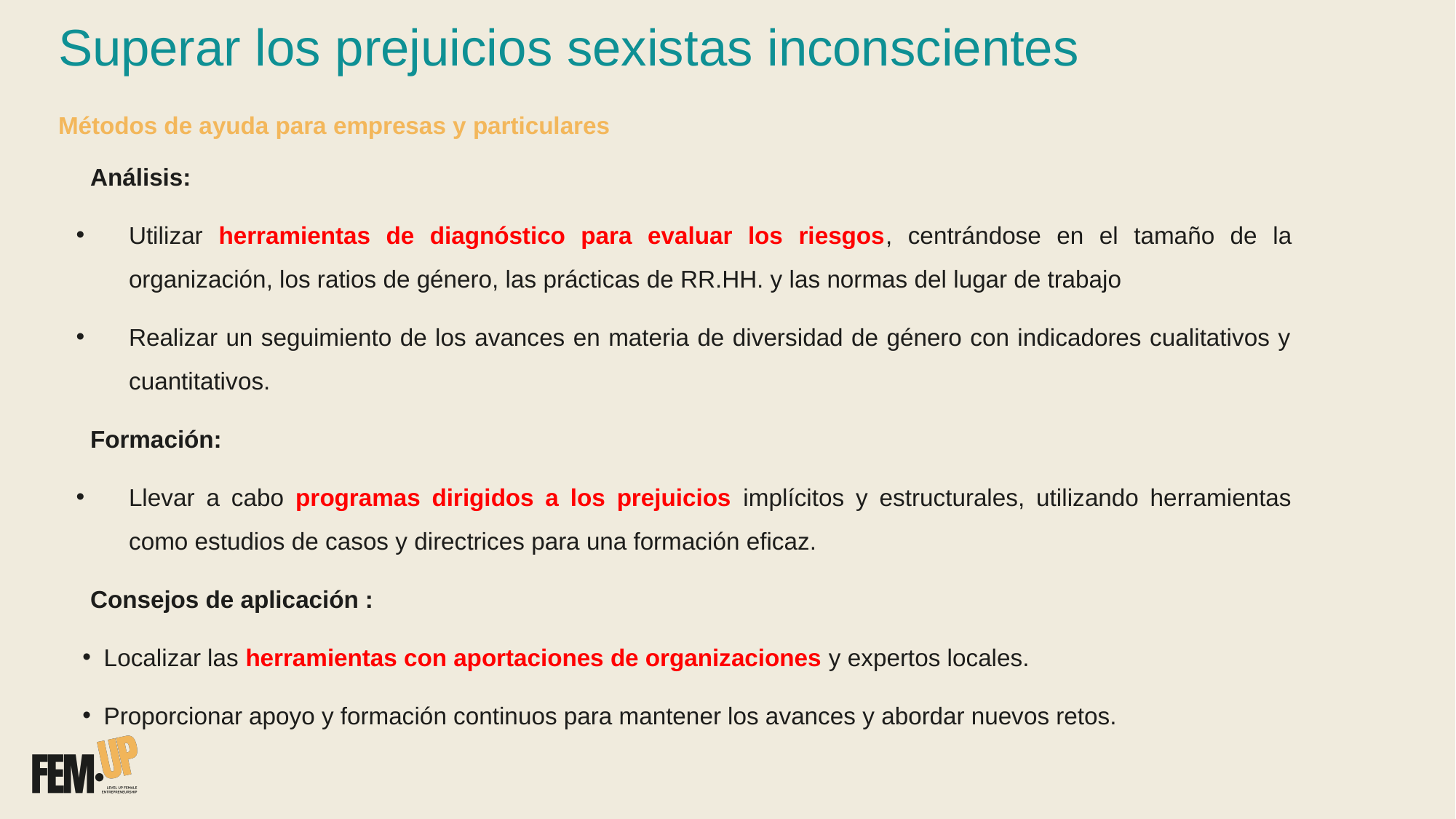

# Superar los prejuicios sexistas inconscientes
Métodos de ayuda para empresas y particulares
Análisis:
Utilizar herramientas de diagnóstico para evaluar los riesgos, centrándose en el tamaño de la organización, los ratios de género, las prácticas de RR.HH. y las normas del lugar de trabajo
Realizar un seguimiento de los avances en materia de diversidad de género con indicadores cualitativos y cuantitativos.
Formación:
Llevar a cabo programas dirigidos a los prejuicios implícitos y estructurales, utilizando herramientas como estudios de casos y directrices para una formación eficaz.
Consejos de aplicación :
 Localizar las herramientas con aportaciones de organizaciones y expertos locales.
 Proporcionar apoyo y formación continuos para mantener los avances y abordar nuevos retos.